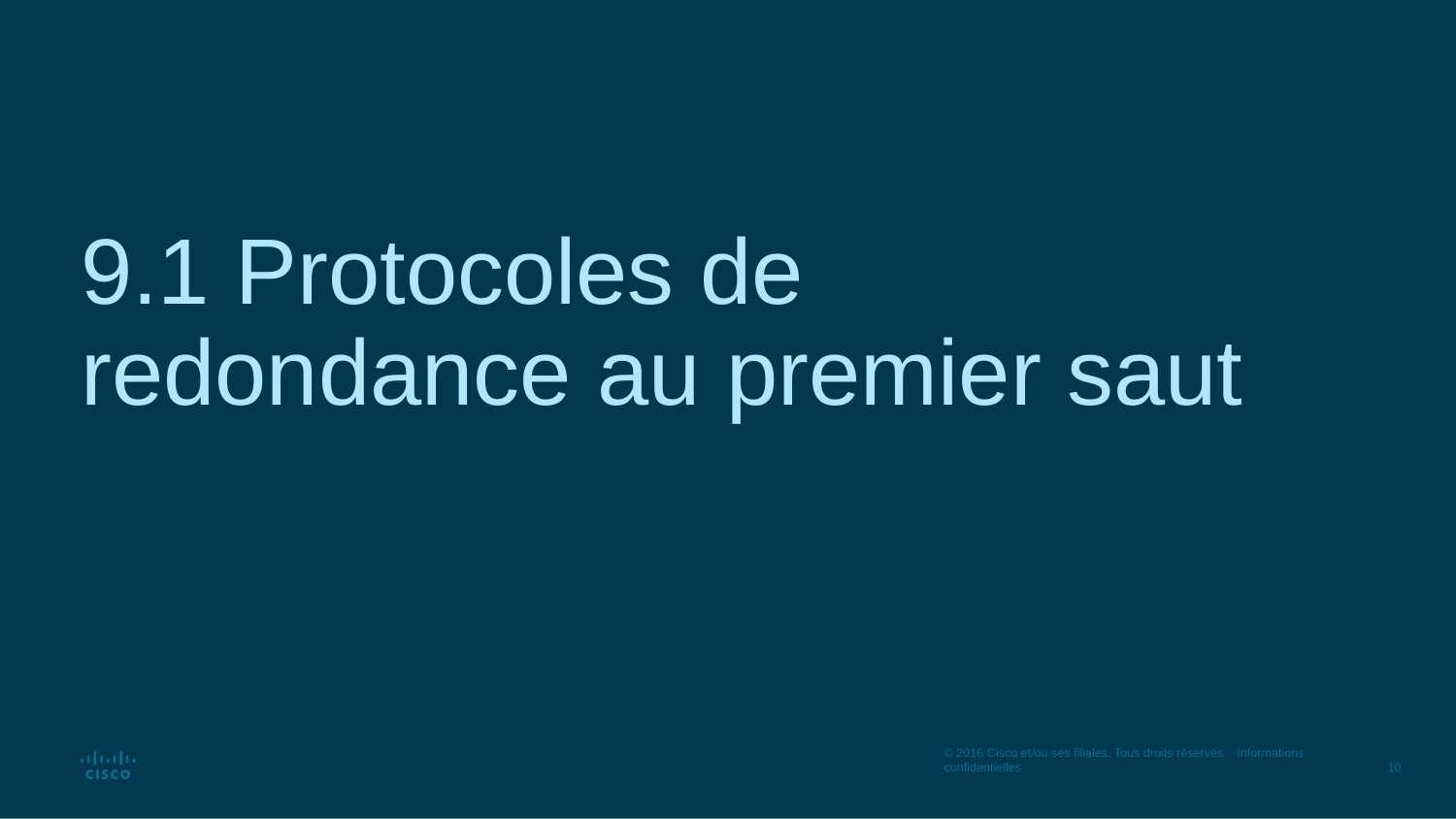

# 9.1 Protocoles de redondance au premier saut